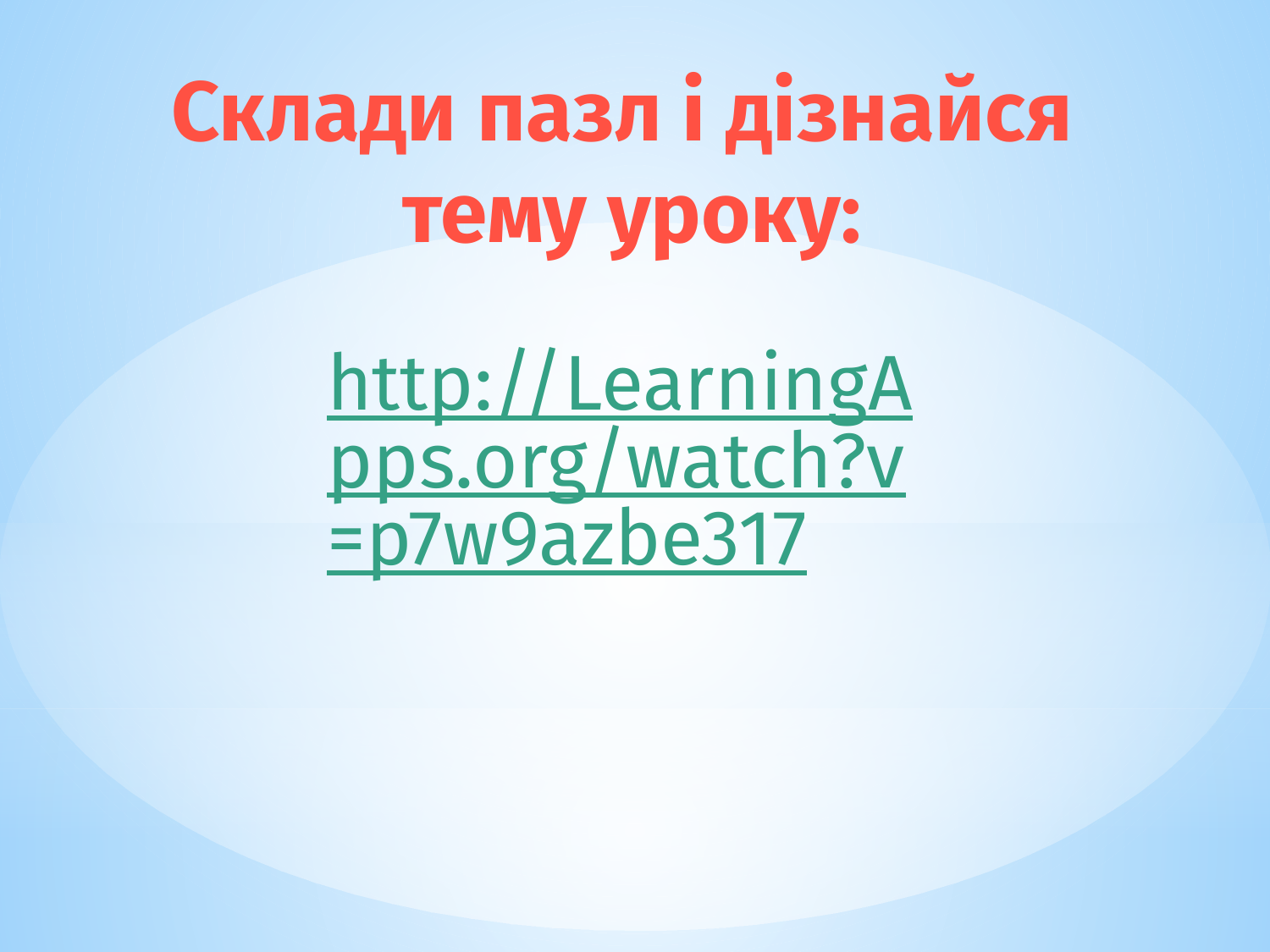

Склади пазл і дізнайся
тему уроку:
http://LearningApps.org/watch?v=p7w9azbe317